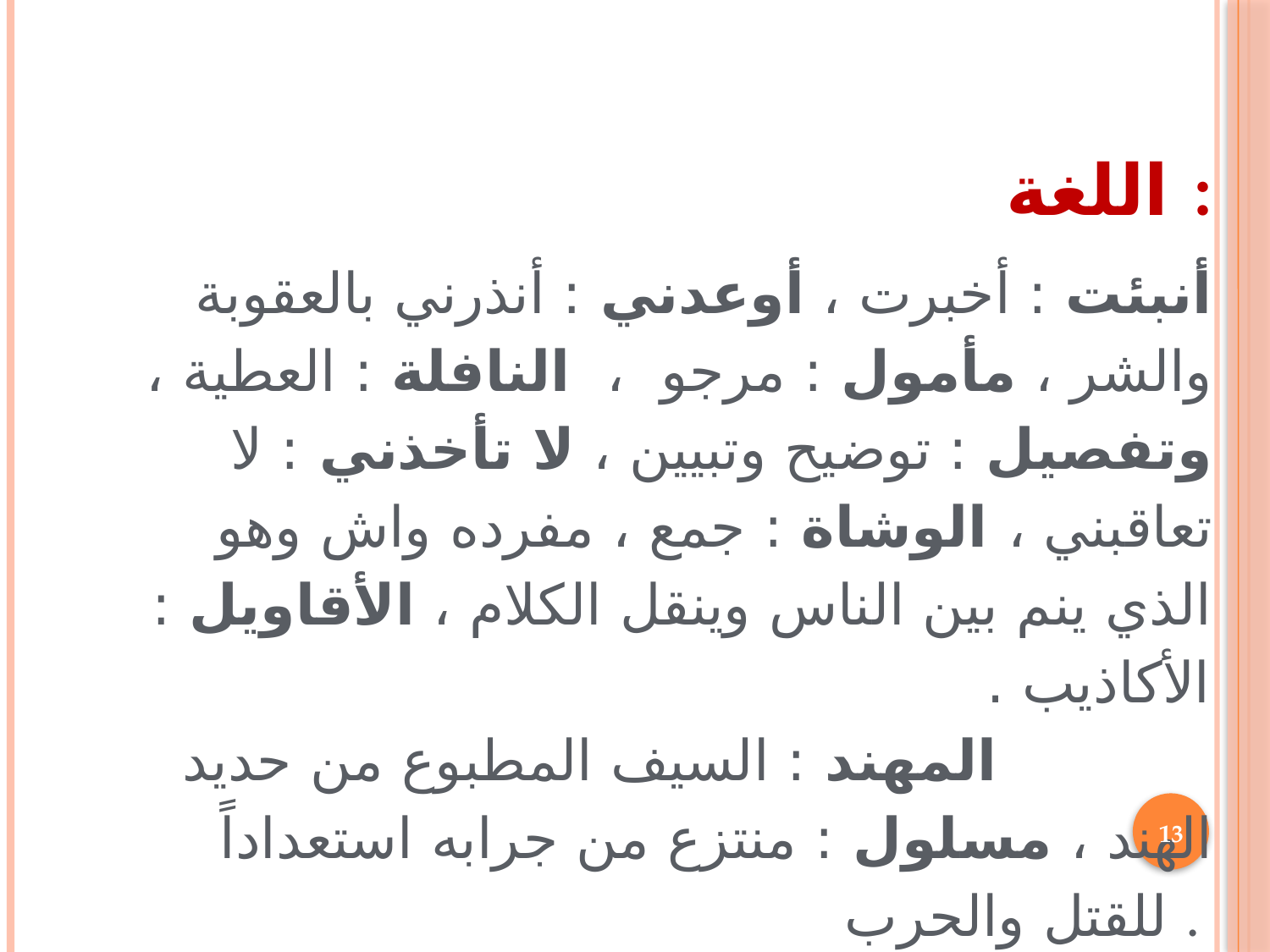

اللغة :
أنبئت : أخبرت ، أوعدني : أنذرني بالعقوبة والشر ، مأمول : مرجو  ،  النافلة : العطية ، وتفصيل : توضيح وتبيين ، لا تأخذني : لا تعاقبني ، الوشاة : جمع ، مفرده واش وهو الذي ينم بين الناس وينقل الكلام ، الأقاويل : الأكاذيب .                                                              المهند : السيف المطبوع من حديد الهند ، مسلول : منتزع من جرابه استعداداً للقتل والحرب .
13